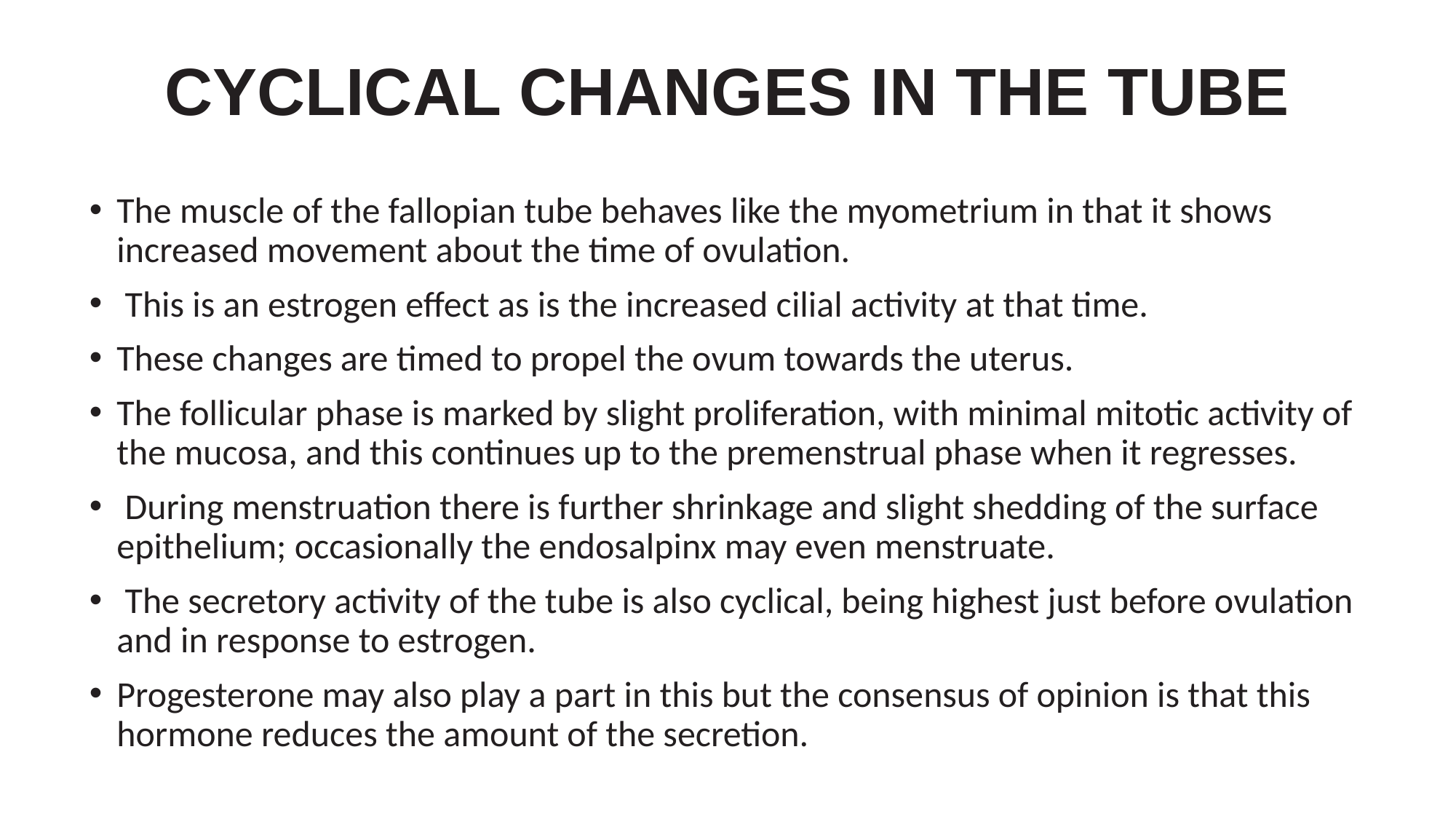

# CYCLICAL CHANGES IN THE TUBE
The muscle of the fallopian tube behaves like the myometrium in that it shows increased movement about the time of ovulation.
 This is an estrogen effect as is the increased cilial activity at that time.
These changes are timed to propel the ovum towards the uterus.
The follicular phase is marked by slight proliferation, with minimal mitotic activity of the mucosa, and this continues up to the premenstrual phase when it regresses.
 During menstruation there is further shrinkage and slight shedding of the surface epithelium; occasionally the endosalpinx may even menstruate.
 The secretory activity of the tube is also cyclical, being highest just before ovulation and in response to estrogen.
Progesterone may also play a part in this but the consensus of opinion is that this hormone reduces the amount of the secretion.